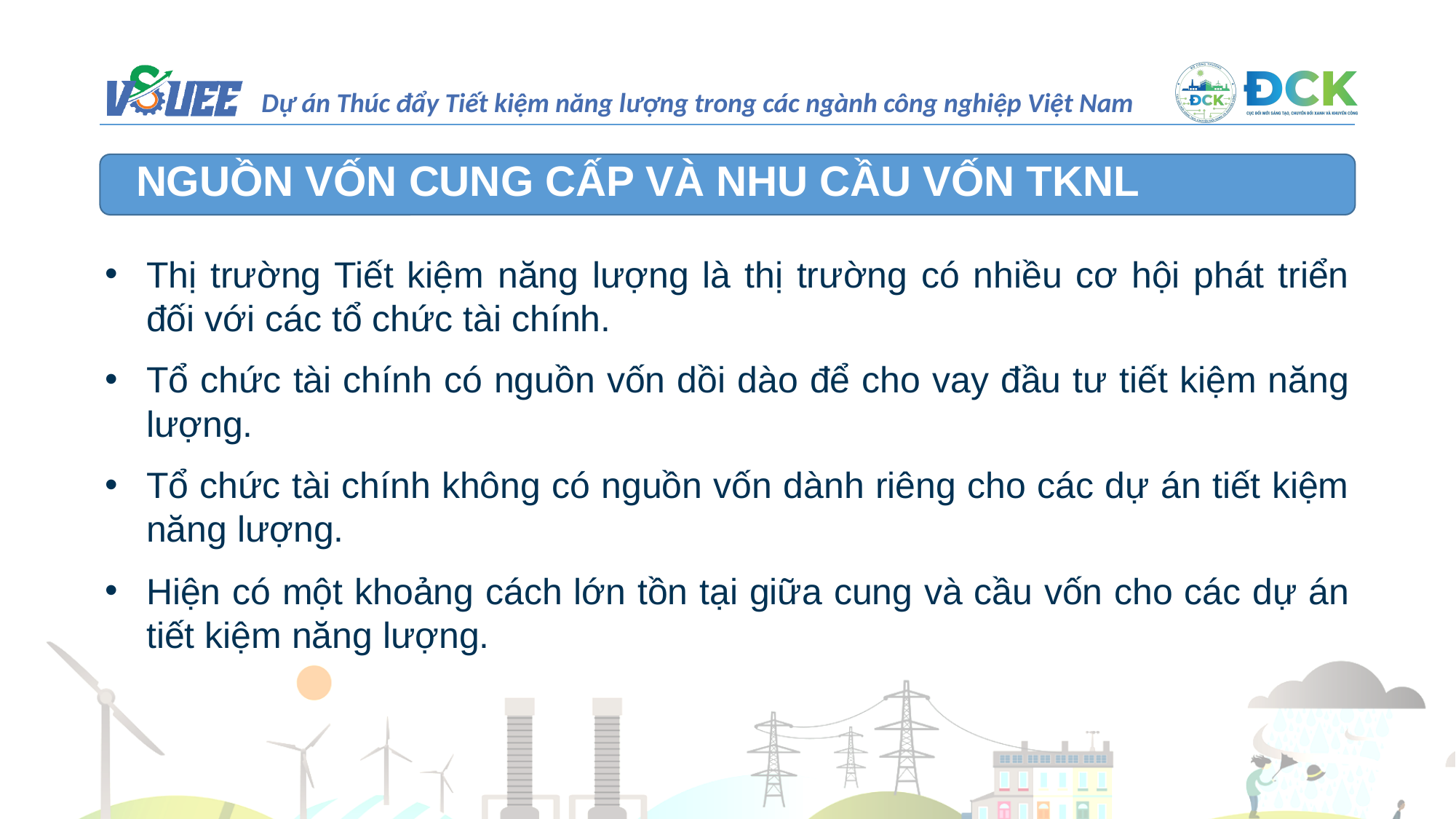

NGUỒN VỐN CUNG CẤP VÀ NHU CẦU VỐN TKNL
Thị trường Tiết kiệm năng lượng là thị trường có nhiều cơ hội phát triển đối với các tổ chức tài chính.
Tổ chức tài chính có nguồn vốn dồi dào để cho vay đầu tư tiết kiệm năng lượng.
Tổ chức tài chính không có nguồn vốn dành riêng cho các dự án tiết kiệm năng lượng.
Hiện có một khoảng cách lớn tồn tại giữa cung và cầu vốn cho các dự án tiết kiệm năng lượng.